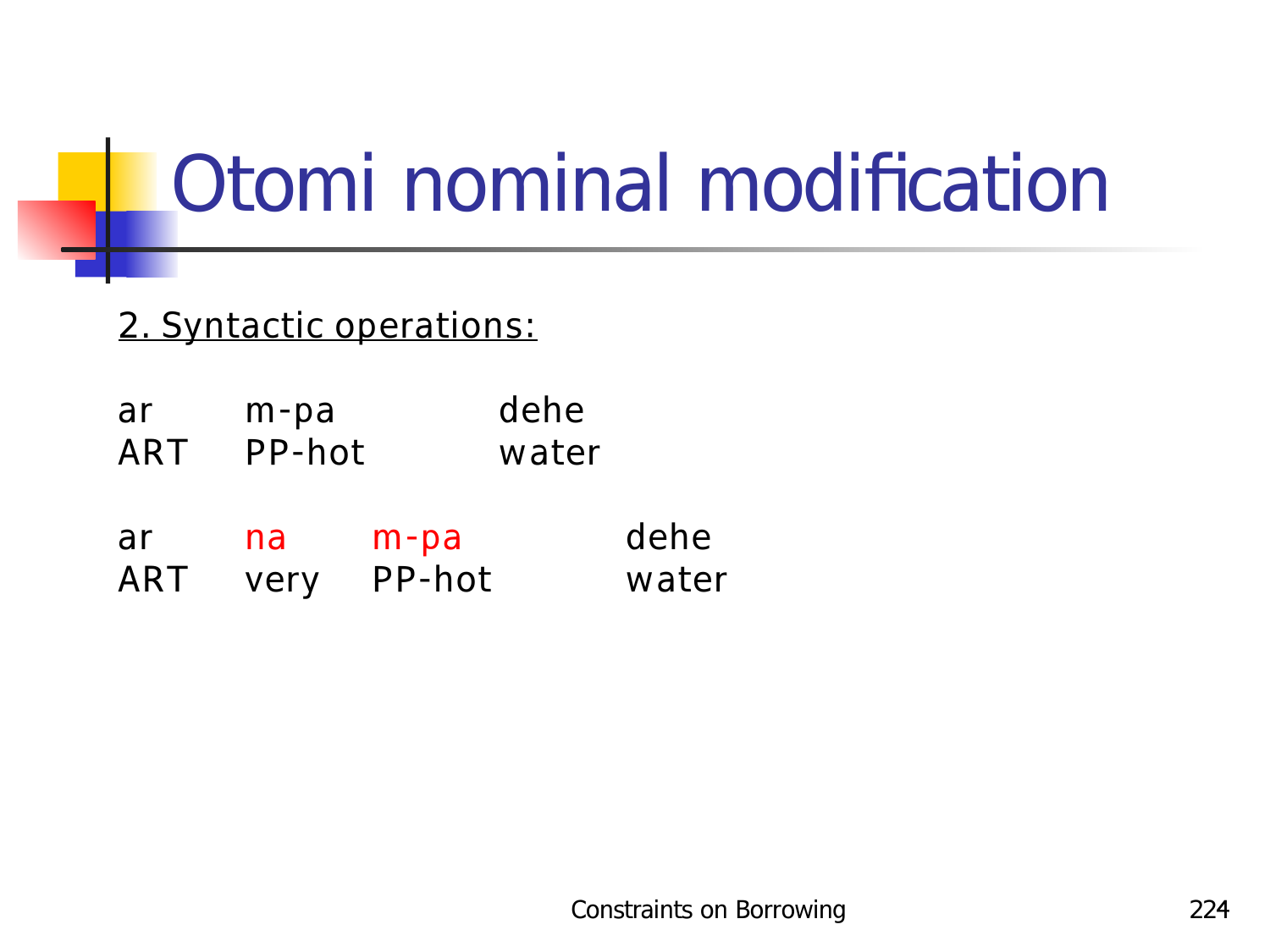

# Otomi nominal modification
2. Syntactic operations:

ar 	m-pa		dehe
ART	PP-hot		water

ar 	na	m-pa 		dehe
ART	very	PP-hot		water

Constraints on Borrowing
224